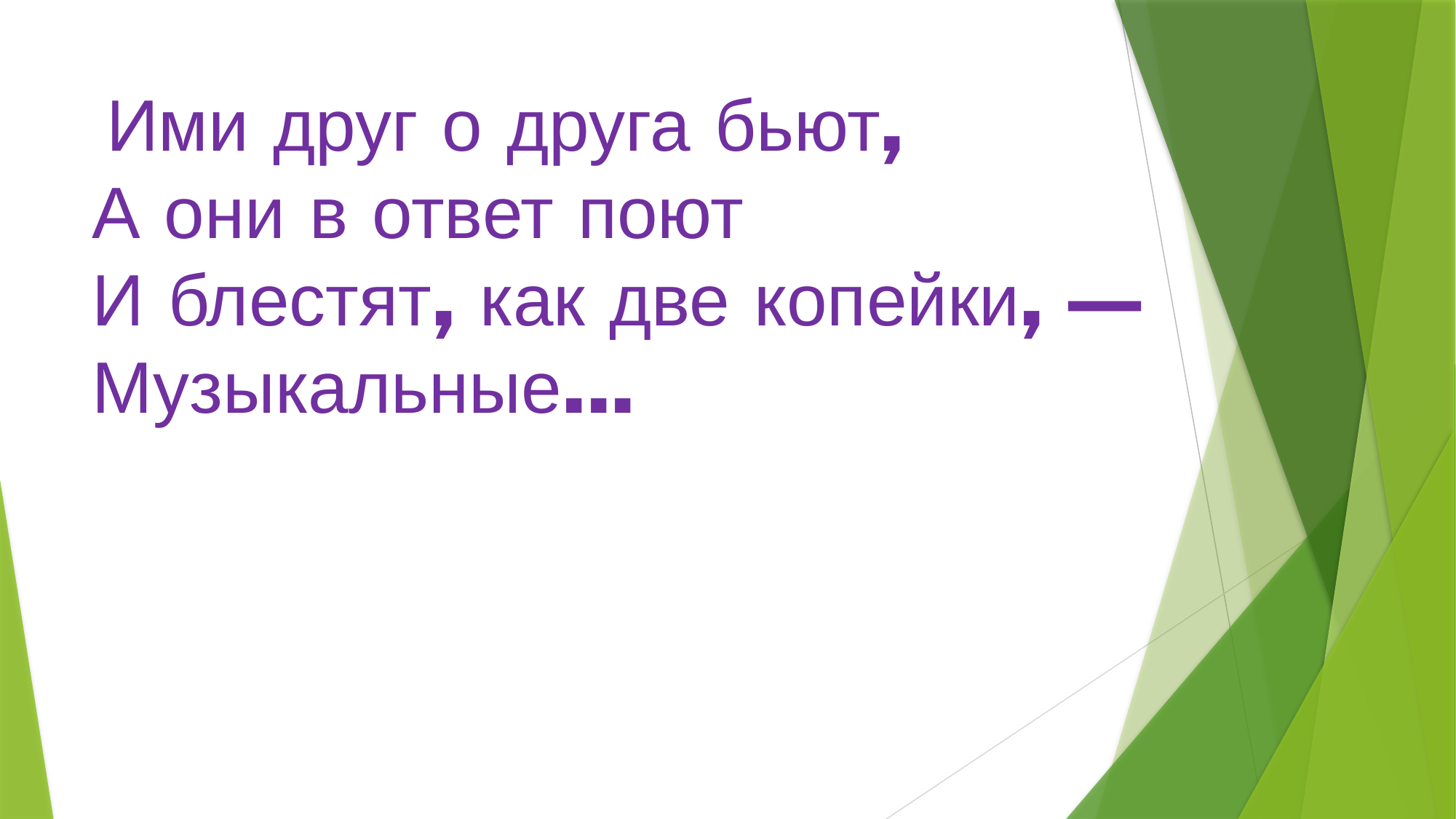

# Ими друг о друга бьют, А они в ответ поют И блестят, как две копейки, — Музыкальные...